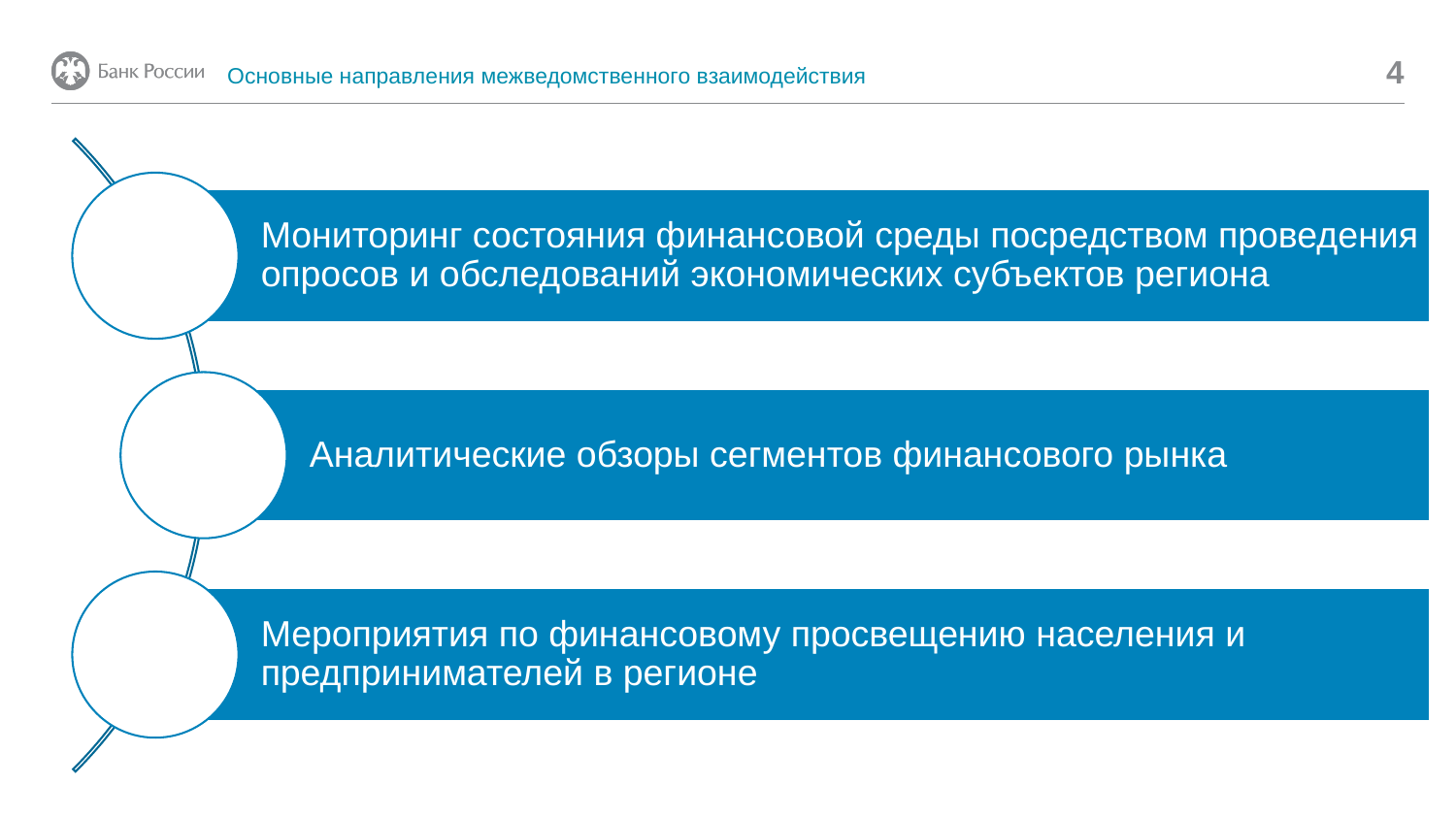

4
Основные направления межведомственного взаимодействия
Мониторинг состояния финансовой среды посредством проведения опросов и обследований экономических субъектов региона
Аналитические обзоры сегментов финансового рынка
Мероприятия по финансовому просвещению населения и предпринимателей в регионе